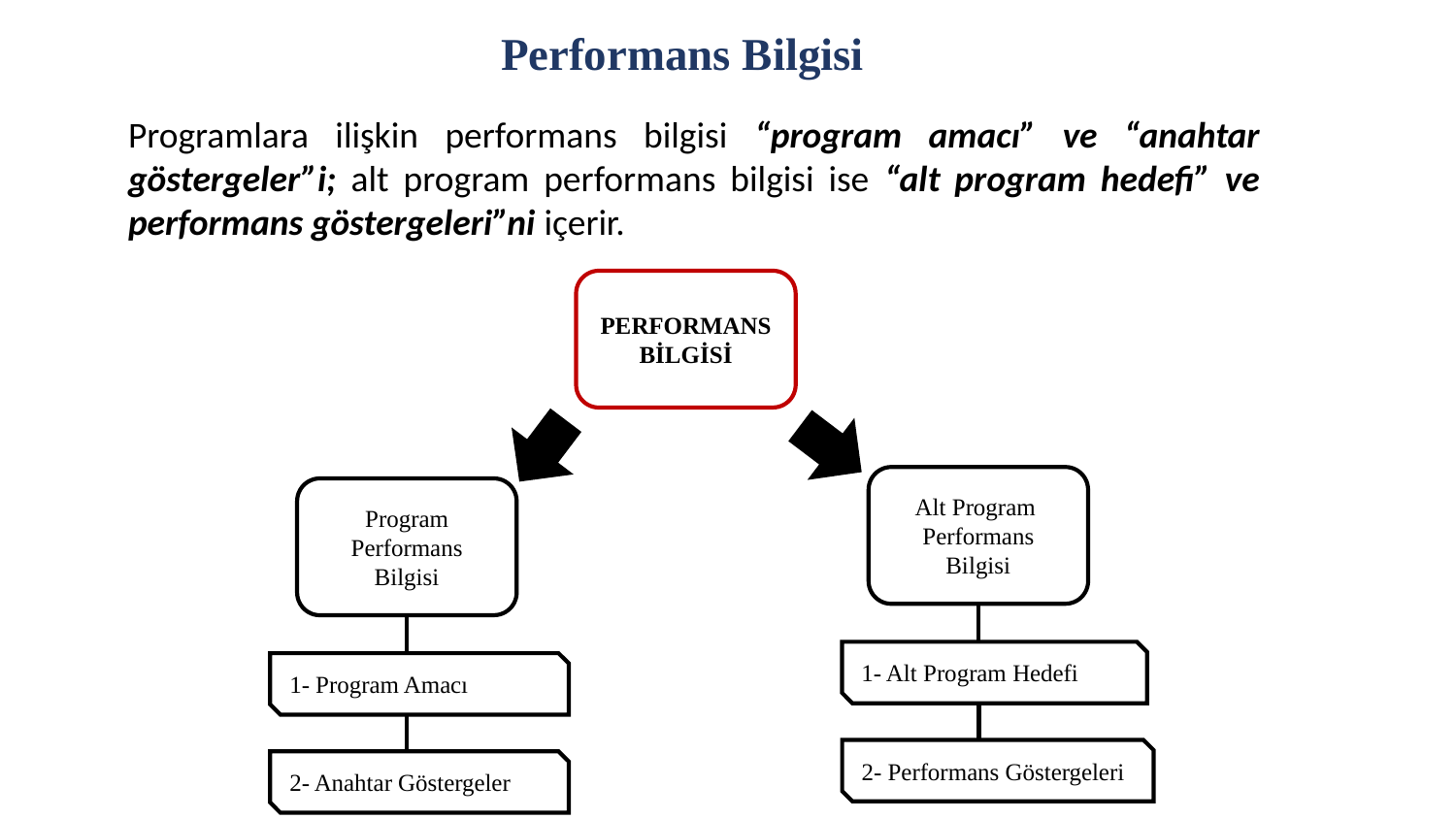

Performans Bilgisi
Programlara ilişkin performans bilgisi “program amacı” ve “anahtar göstergeler”i; alt program performans bilgisi ise “alt program hedefi” ve performans göstergeleri”ni içerir.

PERFORMANS BİLGİSİ

Alt Program
Performans Bilgisi
Program Performans Bilgisi
1- Alt Program Hedefi
1- Program Amacı
2- Performans Göstergeleri
2- Anahtar Göstergeler